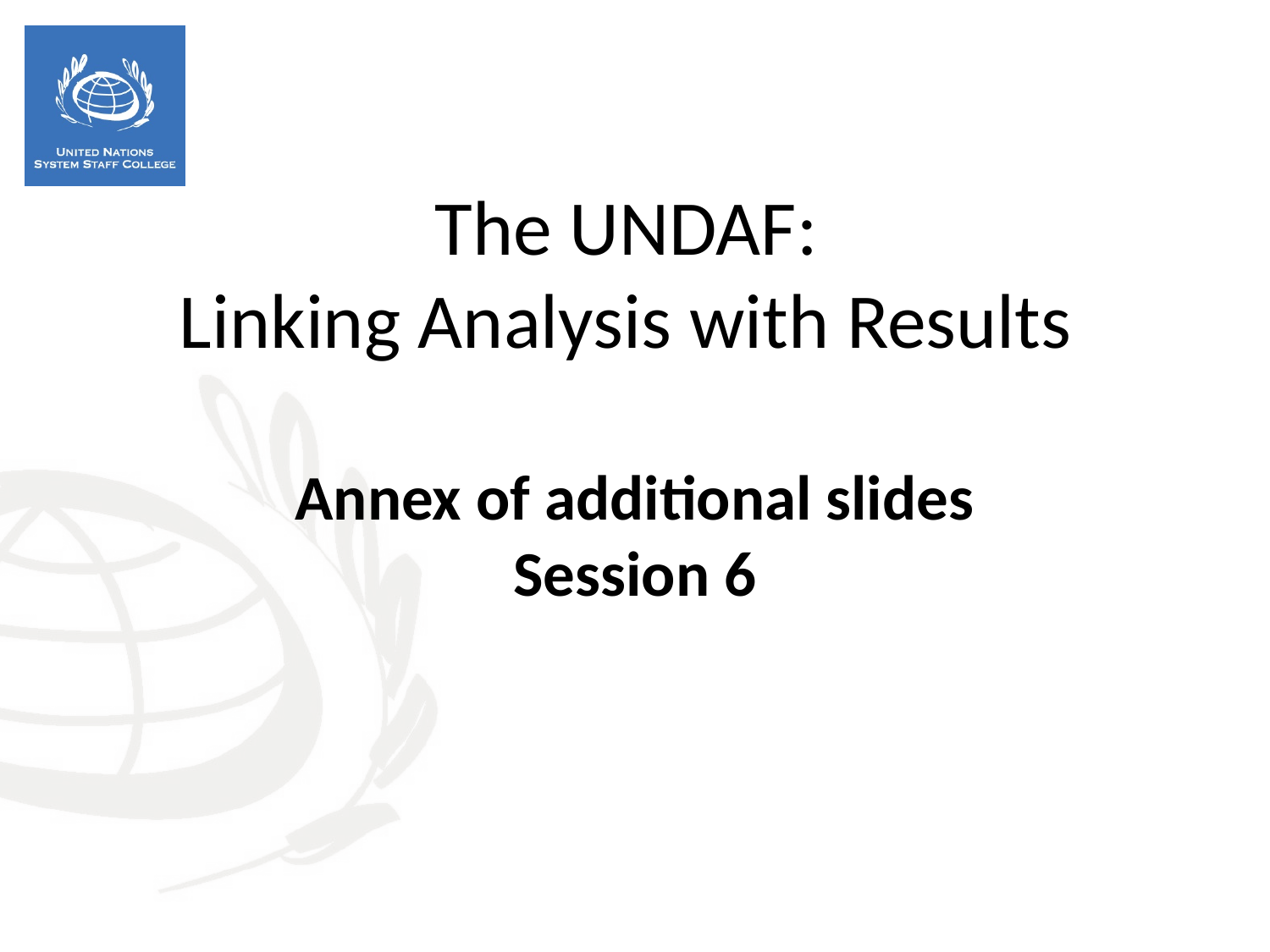

The UNDAF:
Linking Analysis with Results
Annex of additional slides
Session 6